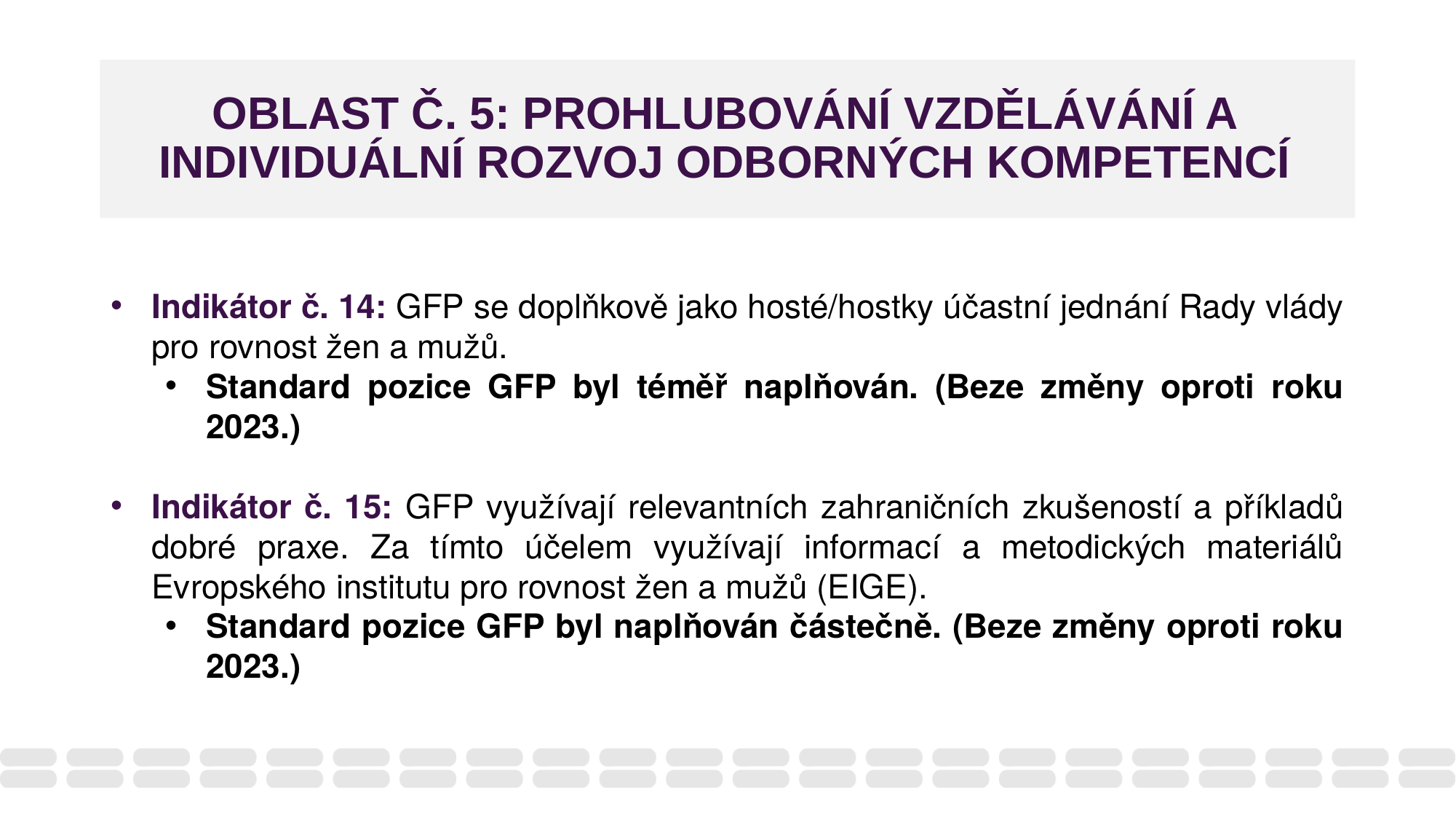

# Oblast č. 5: Prohlubování vzdělávání a individuální rozvoj odborných kompetencí
Indikátor č. 14: GFP se doplňkově jako hosté/hostky účastní jednání Rady vlády pro rovnost žen a mužů.
Standard pozice GFP byl téměř naplňován. (Beze změny oproti roku 2023.)

Indikátor č. 15: GFP využívají relevantních zahraničních zkušeností a příkladů dobré praxe. Za tímto účelem využívají informací a metodických materiálů Evropského institutu pro rovnost žen a mužů (EIGE).
Standard pozice GFP byl naplňován částečně. (Beze změny oproti roku 2023.)